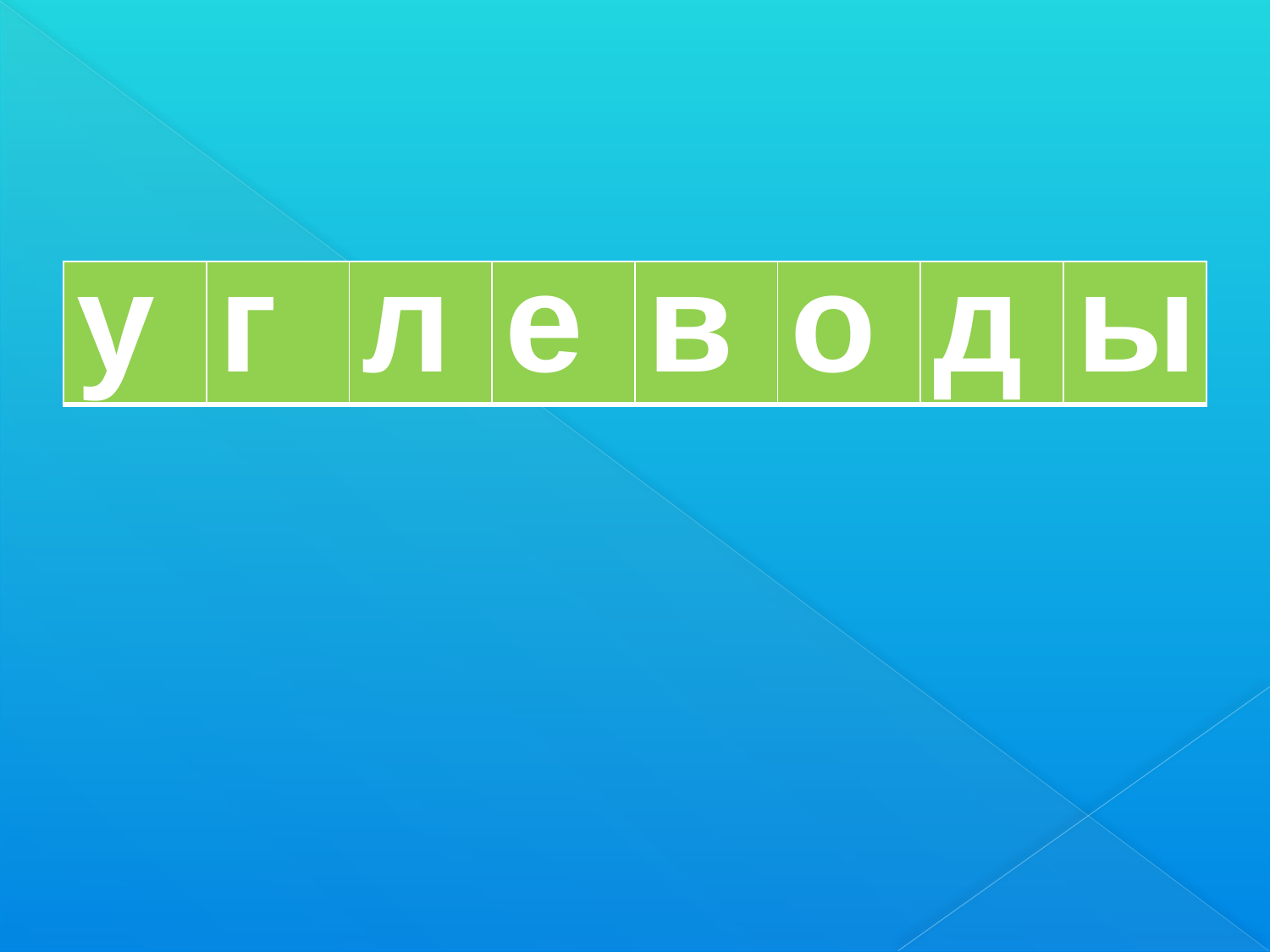

| у | г | л | е | в | о | д | ы |
| --- | --- | --- | --- | --- | --- | --- | --- |